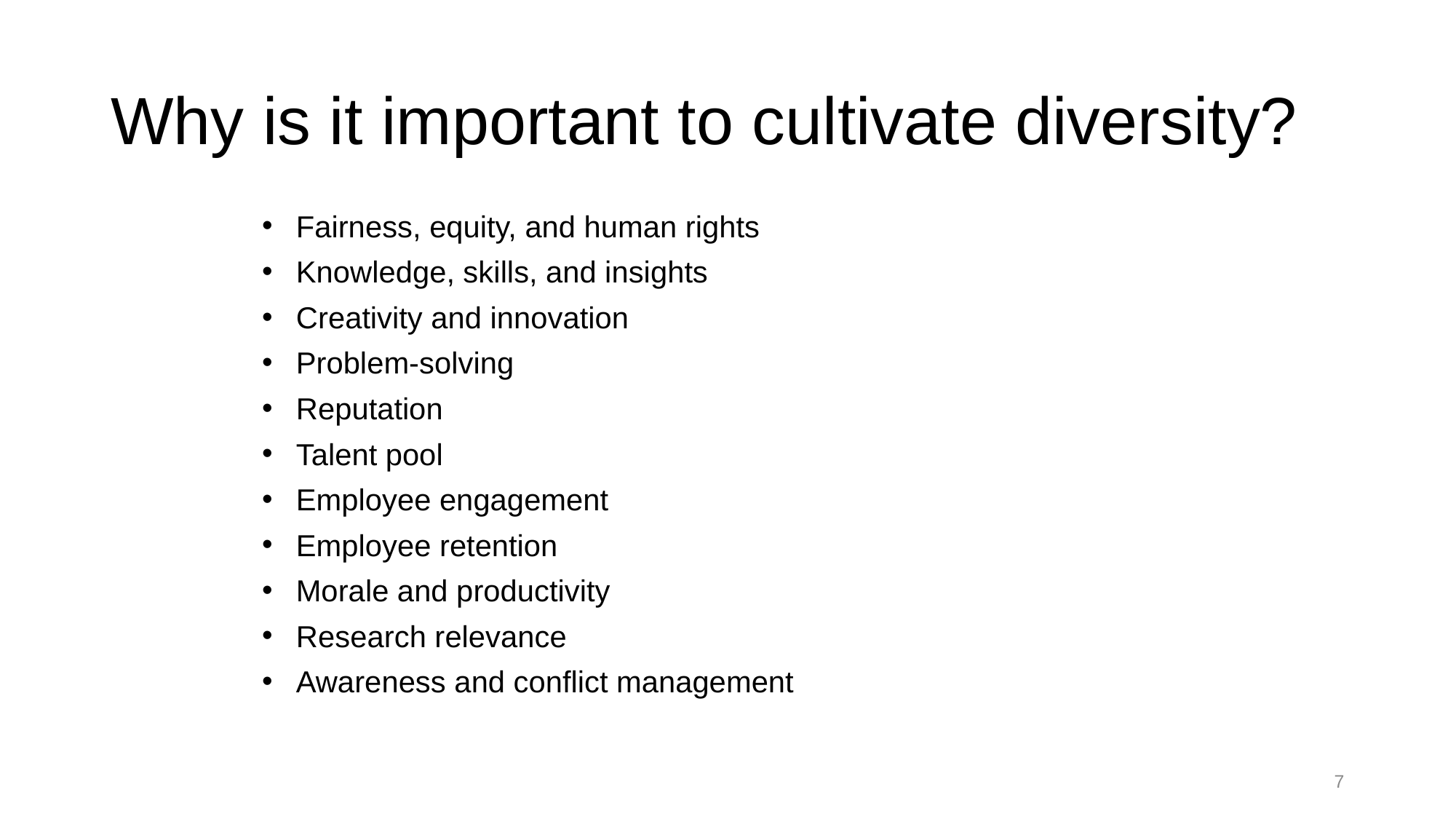

# Why is it important to cultivate diversity?
Fairness, equity, and human rights
Knowledge, skills, and insights
Creativity and innovation
Problem-solving
Reputation
Talent pool
Employee engagement
Employee retention
Morale and productivity
Research relevance
Awareness and conflict management

7